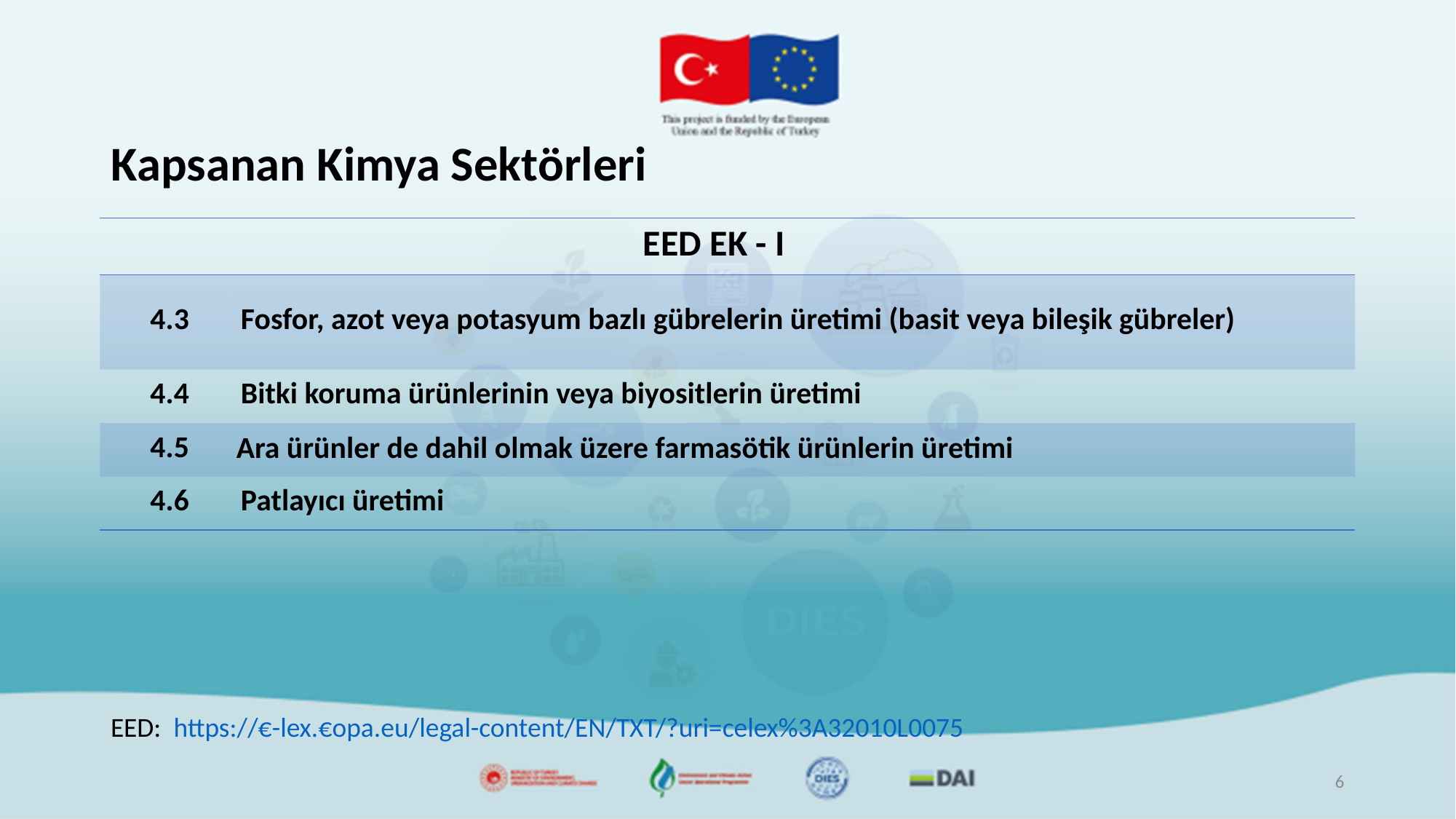

# Kapsanan Kimya Sektörleri
| EED EK - I |  |
| --- | --- |
| 4.3 | Fosfor, azot veya potasyum bazlı gübrelerin üretimi (basit veya bileşik gübreler) |
| 4.4 | Bitki koruma ürünlerinin veya biyositlerin üretimi |
| 4.5 | Ara ürünler de dahil olmak üzere farmasötik ürünlerin üretimi |
| 4.6 | Patlayıcı üretimi |
EED:  https://€-lex.€opa.eu/legal-content/EN/TXT/?uri=celex%3A32010L0075
6